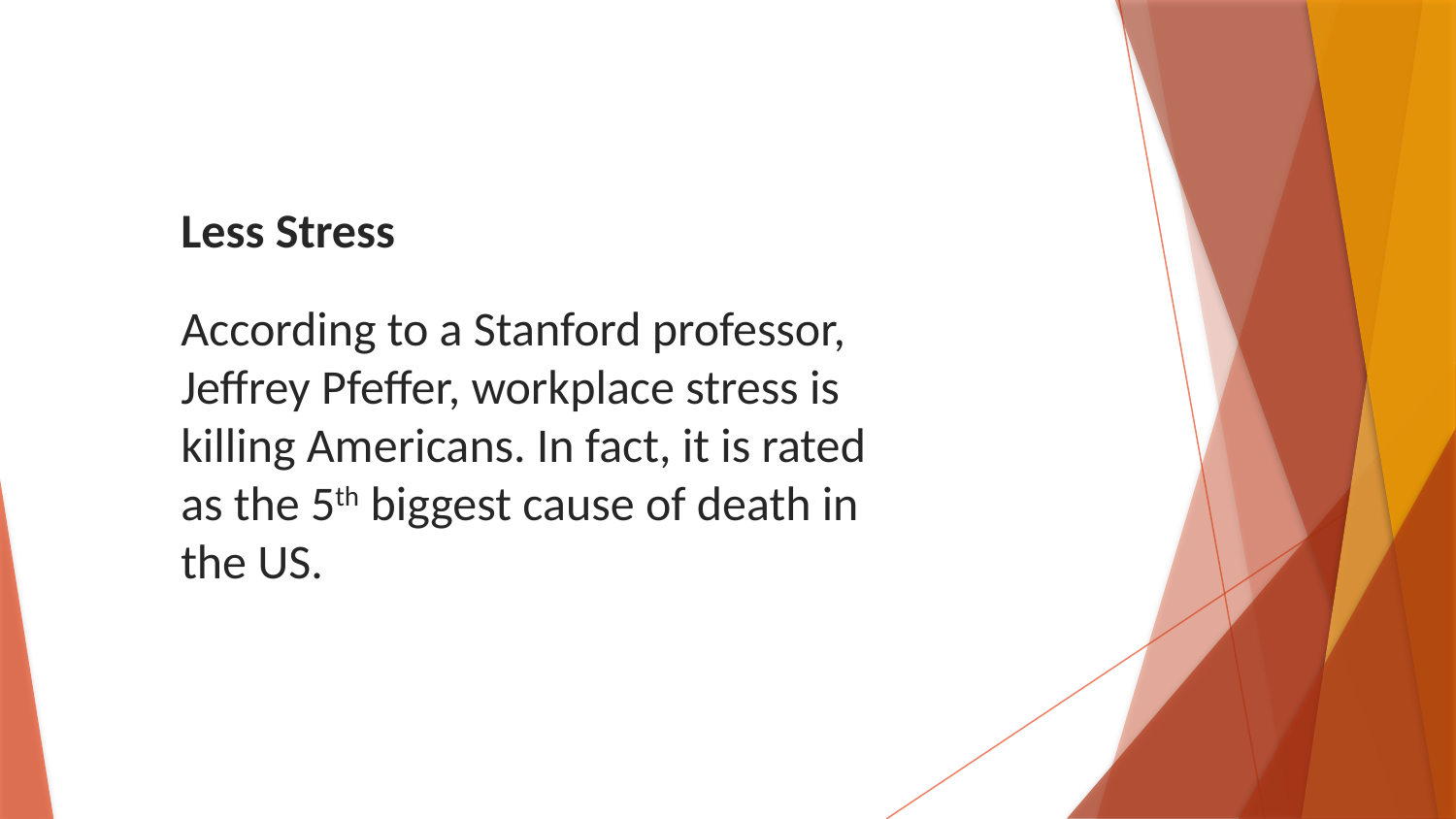

Less Stress
According to a Stanford professor, Jeffrey Pfeffer, workplace stress is killing Americans. In fact, it is rated as the 5th biggest cause of death in the US.